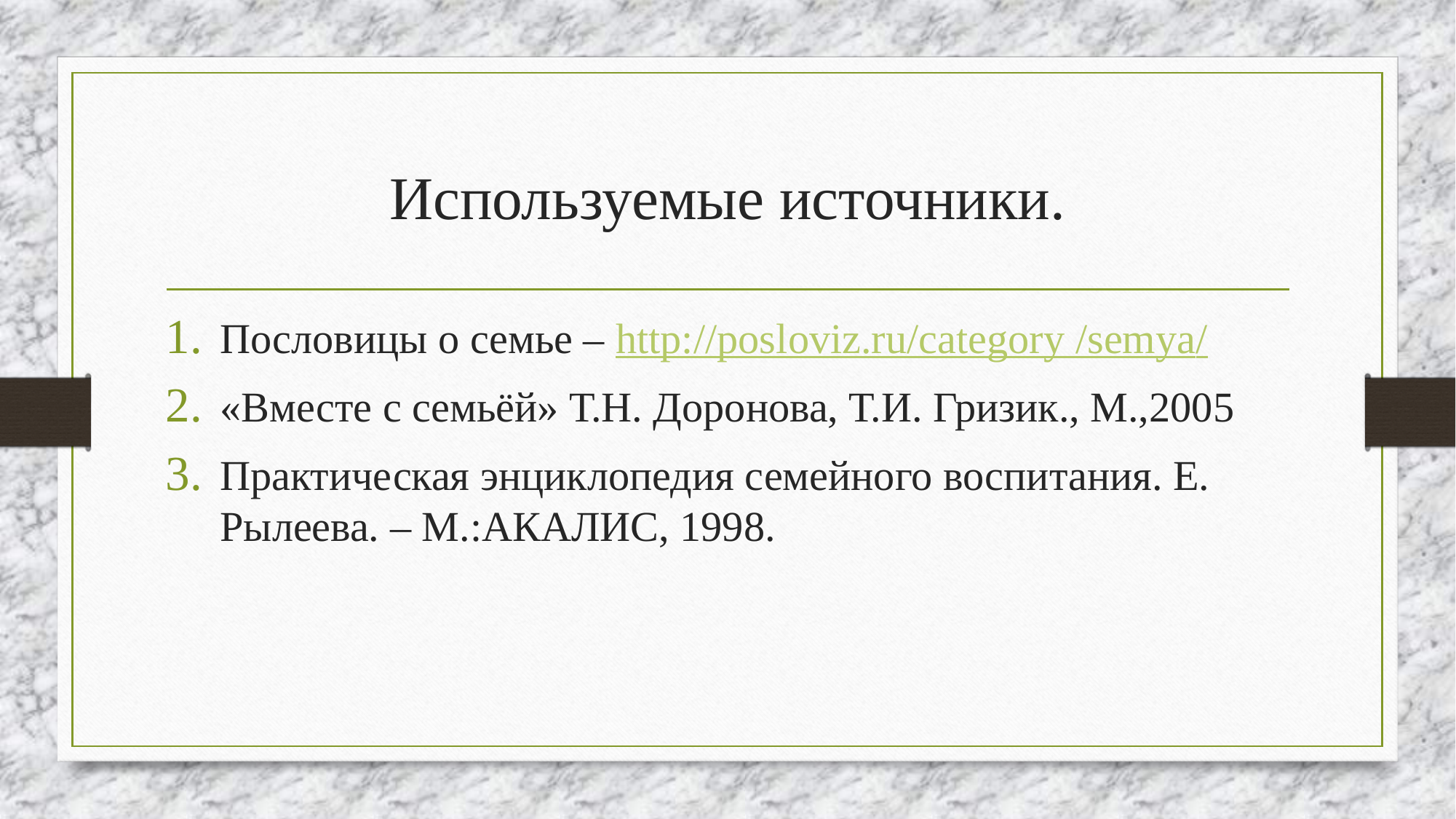

# Используемые источники.
Пословицы о семье – http://posloviz.ru/category /semya/
«Вместе с семьёй» Т.Н. Доронова, Т.И. Гризик., М.,2005
Практическая энциклопедия семейного воспитания. Е. Рылеева. – М.:АКАЛИС, 1998.